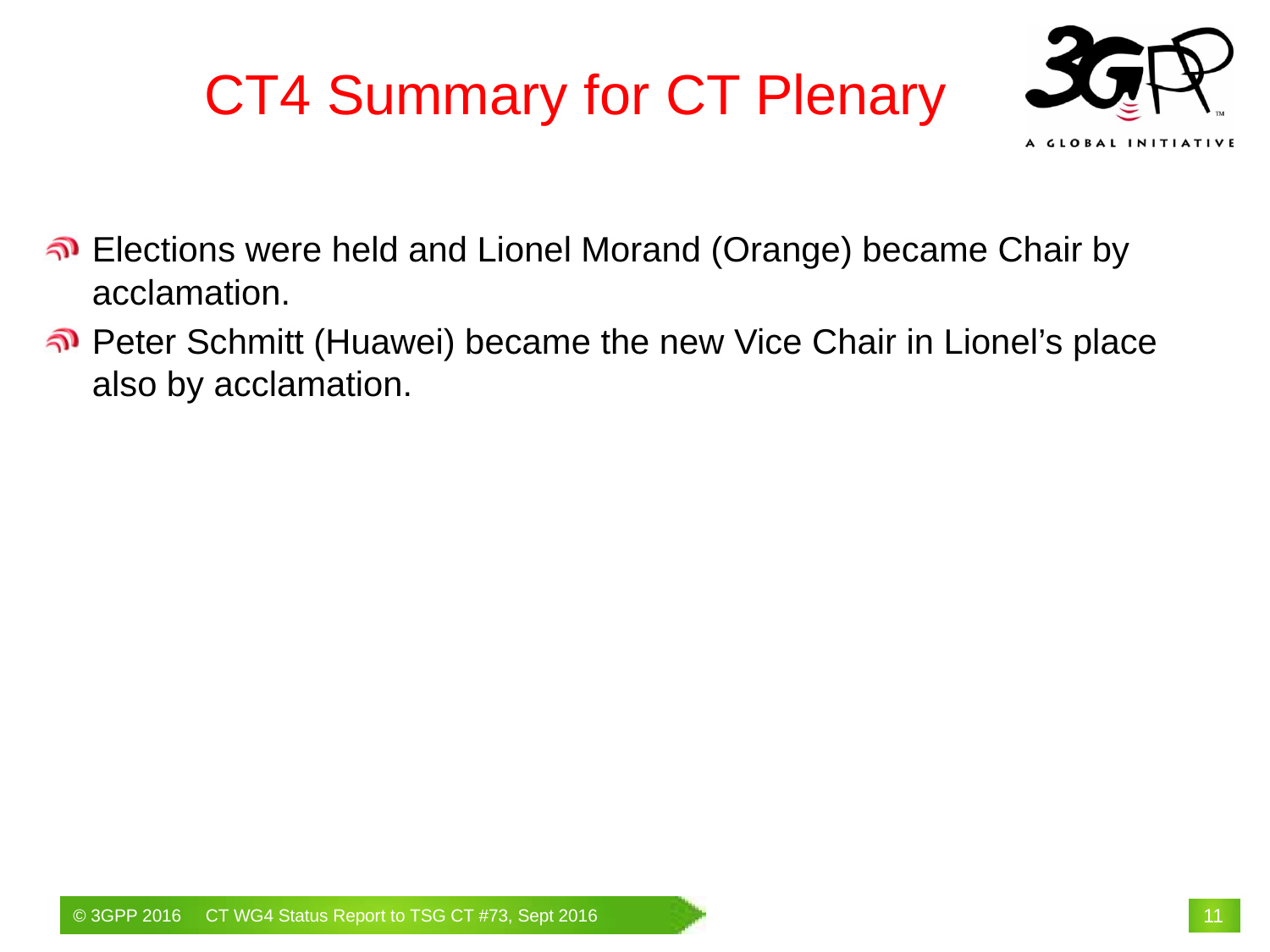

# CT4 Summary for CT Plenary
Elections were held and Lionel Morand (Orange) became Chair by acclamation.
Peter Schmitt (Huawei) became the new Vice Chair in Lionel’s place also by acclamation.